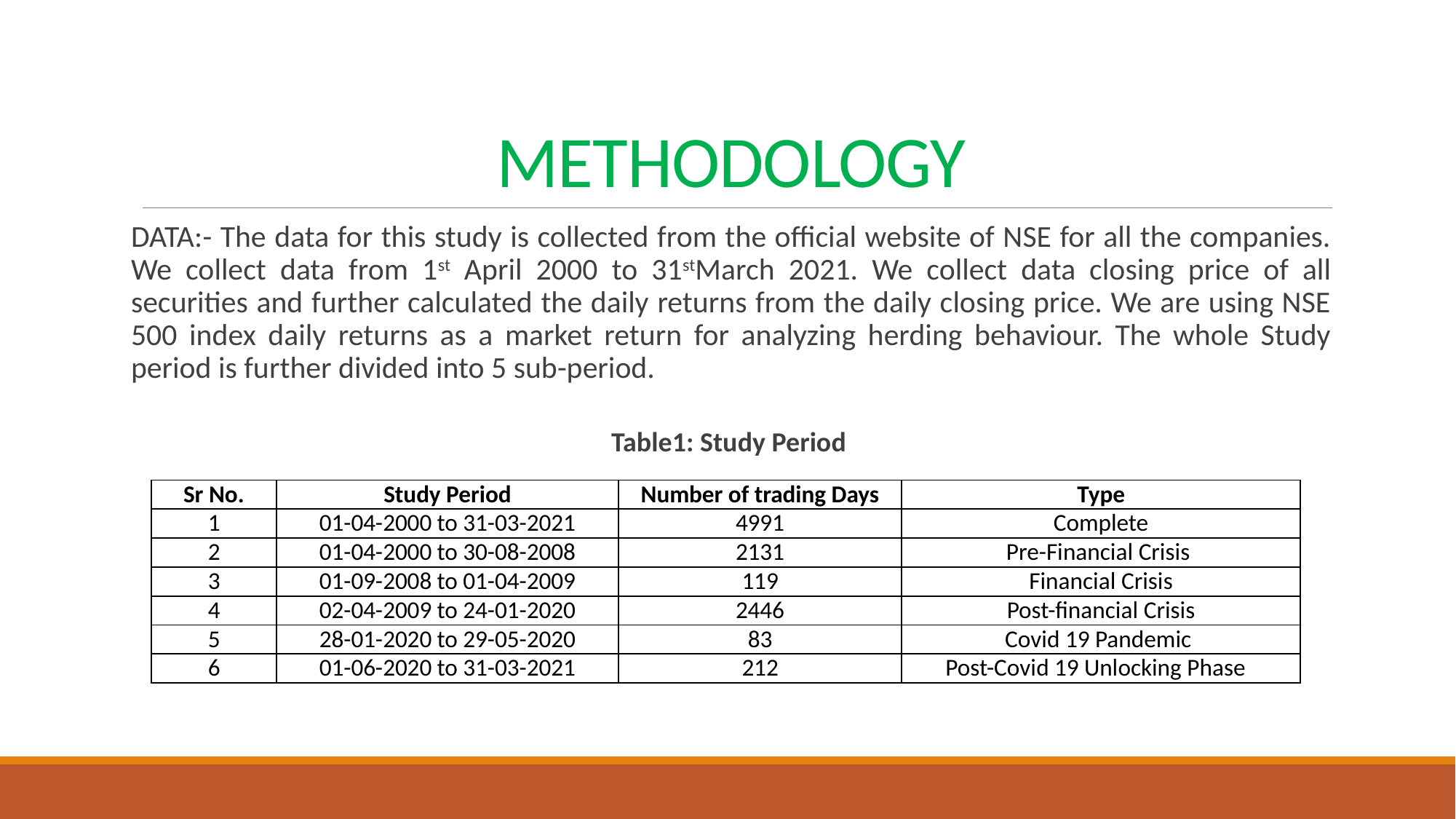

# METHODOLOGY
DATA:- The data for this study is collected from the official website of NSE for all the companies. We collect data from 1st April 2000 to 31stMarch 2021. We collect data closing price of all securities and further calculated the daily returns from the daily closing price. We are using NSE 500 index daily returns as a market return for analyzing herding behaviour. The whole Study period is further divided into 5 sub-period.

 Table1: Study Period

| Sr No. | Study Period | Number of trading Days | Type |
| --- | --- | --- | --- |
| 1 | 01-04-2000 to 31-03-2021 | 4991 | Complete |
| 2 | 01-04-2000 to 30-08-2008 | 2131 | Pre-Financial Crisis |
| 3 | 01-09-2008 to 01-04-2009 | 119 | Financial Crisis |
| 4 | 02-04-2009 to 24-01-2020 | 2446 | Post-financial Crisis |
| 5 | 28-01-2020 to 29-05-2020 | 83 | Covid 19 Pandemic |
| 6 | 01-06-2020 to 31-03-2021 | 212 | Post-Covid 19 Unlocking Phase |